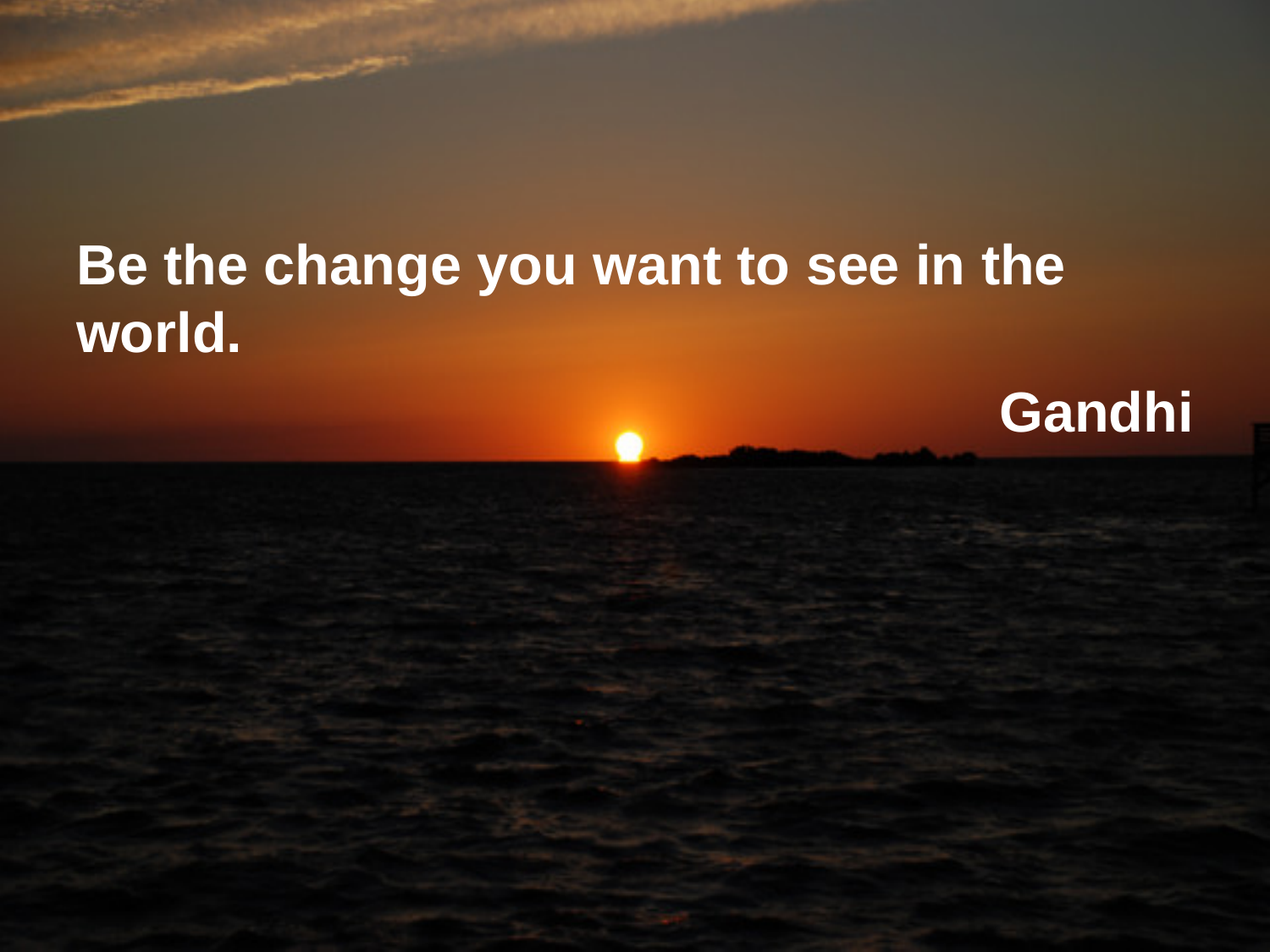

Be the change you want to see in the world.
Gandhi